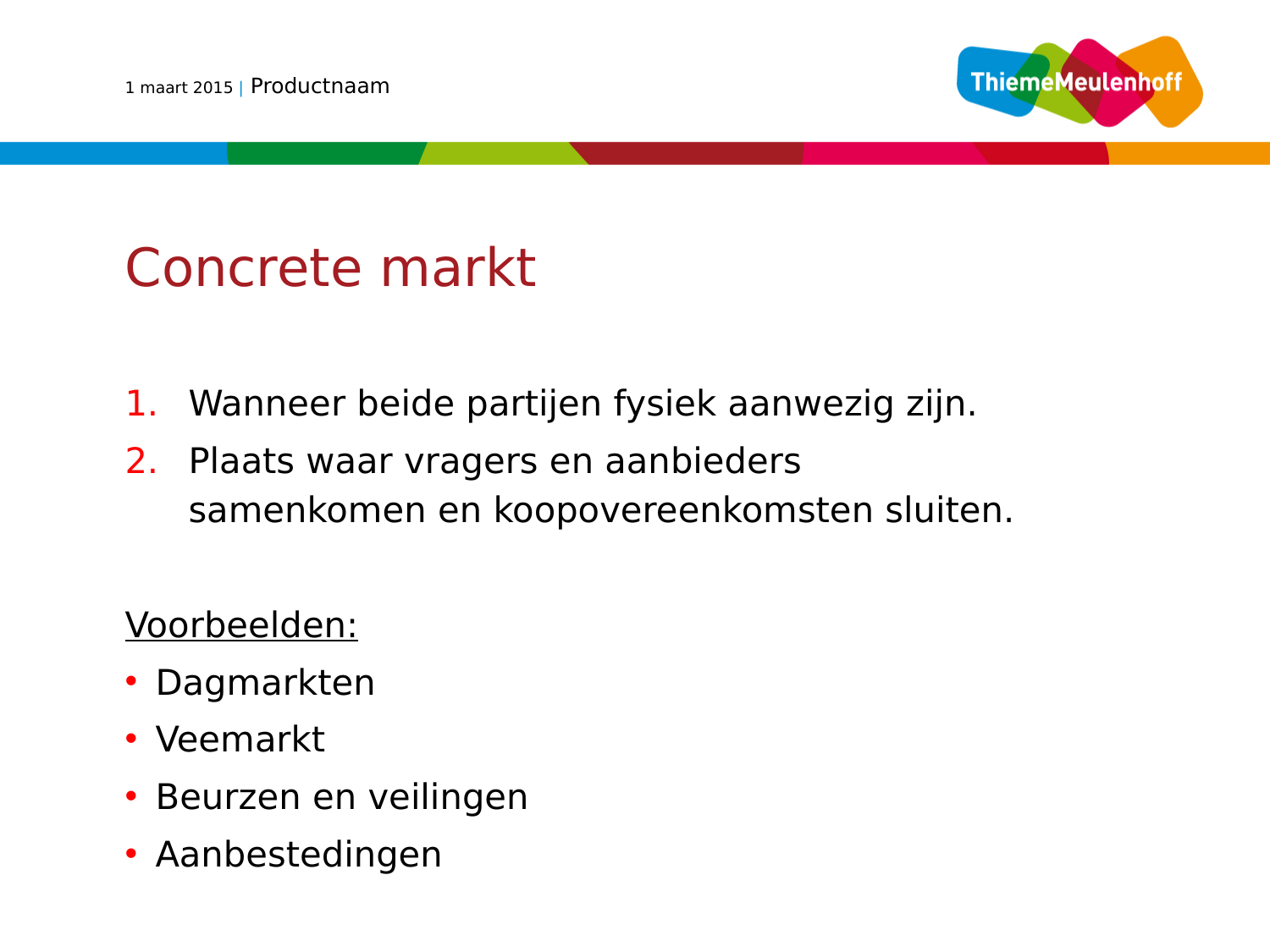

1 maart 2015 | Productnaam
# Concrete markt
Wanneer beide partijen fysiek aanwezig zijn.
Plaats waar vragers en aanbieders samenkomen en koopovereenkomsten sluiten.

Voorbeelden:
Dagmarkten
Veemarkt
Beurzen en veilingen
Aanbestedingen